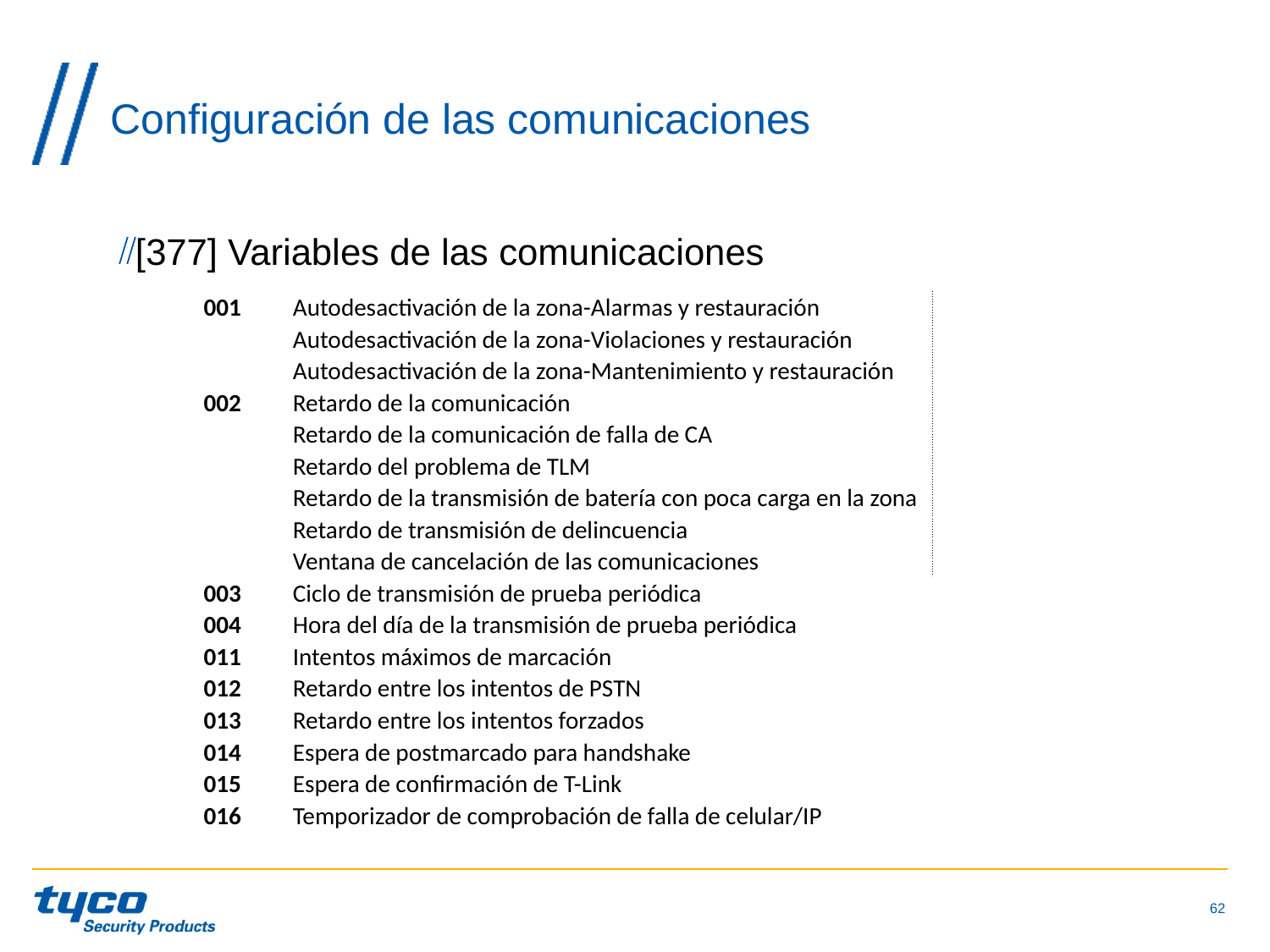

# Configuración de las comunicaciones
[377] Variables de las comunicaciones
| 001 | Autodesactivación de la zona-Alarmas y restauración |
| --- | --- |
|  | Autodesactivación de la zona-Violaciones y restauración |
|  | Autodesactivación de la zona-Mantenimiento y restauración |
| 002 | Retardo de la comunicación |
|  | Retardo de la comunicación de falla de CA |
|  | Retardo del problema de TLM |
|  | Retardo de la transmisión de batería con poca carga en la zona |
|  | Retardo de transmisión de delincuencia |
|  | Ventana de cancelación de las comunicaciones |
| 003 | Ciclo de transmisión de prueba periódica |
| 004 | Hora del día de la transmisión de prueba periódica |
| 011 | Intentos máximos de marcación |
| 012 | Retardo entre los intentos de PSTN |
| 013 | Retardo entre los intentos forzados |
| 014 | Espera de postmarcado para handshake |
| 015 | Espera de confirmación de T-Link |
| 016 | Temporizador de comprobación de falla de celular/IP |
62